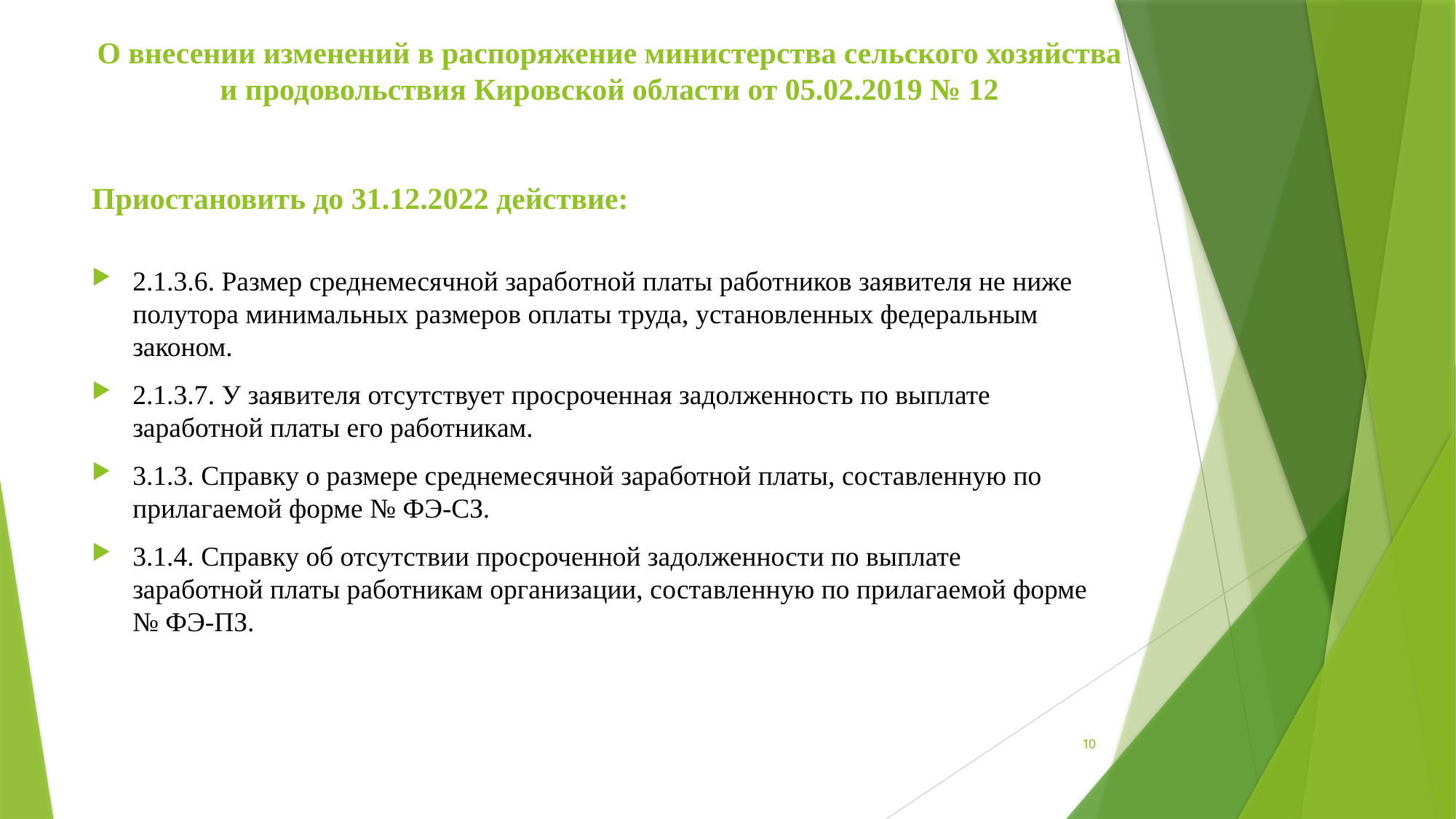

# О внесении изменений в распоряжение министерства сельского хозяйства и продовольствия Кировской области от 05.02.2019 № 12
Приостановить до 31.12.2022 действие:
2.1.3.6. Размер среднемесячной заработной платы работников заявителя не ниже полутора минимальных размеров оплаты труда, установленных федеральным законом.
2.1.3.7. У заявителя отсутствует просроченная задолженность по выплате заработной платы его работникам.
3.1.3. Справку о размере среднемесячной заработной платы, составленную по прилагаемой форме № ФЭ-СЗ.
3.1.4. Справку об отсутствии просроченной задолженности по выплате заработной платы работникам организации, составленную по прилагаемой форме № ФЭ-ПЗ.

10